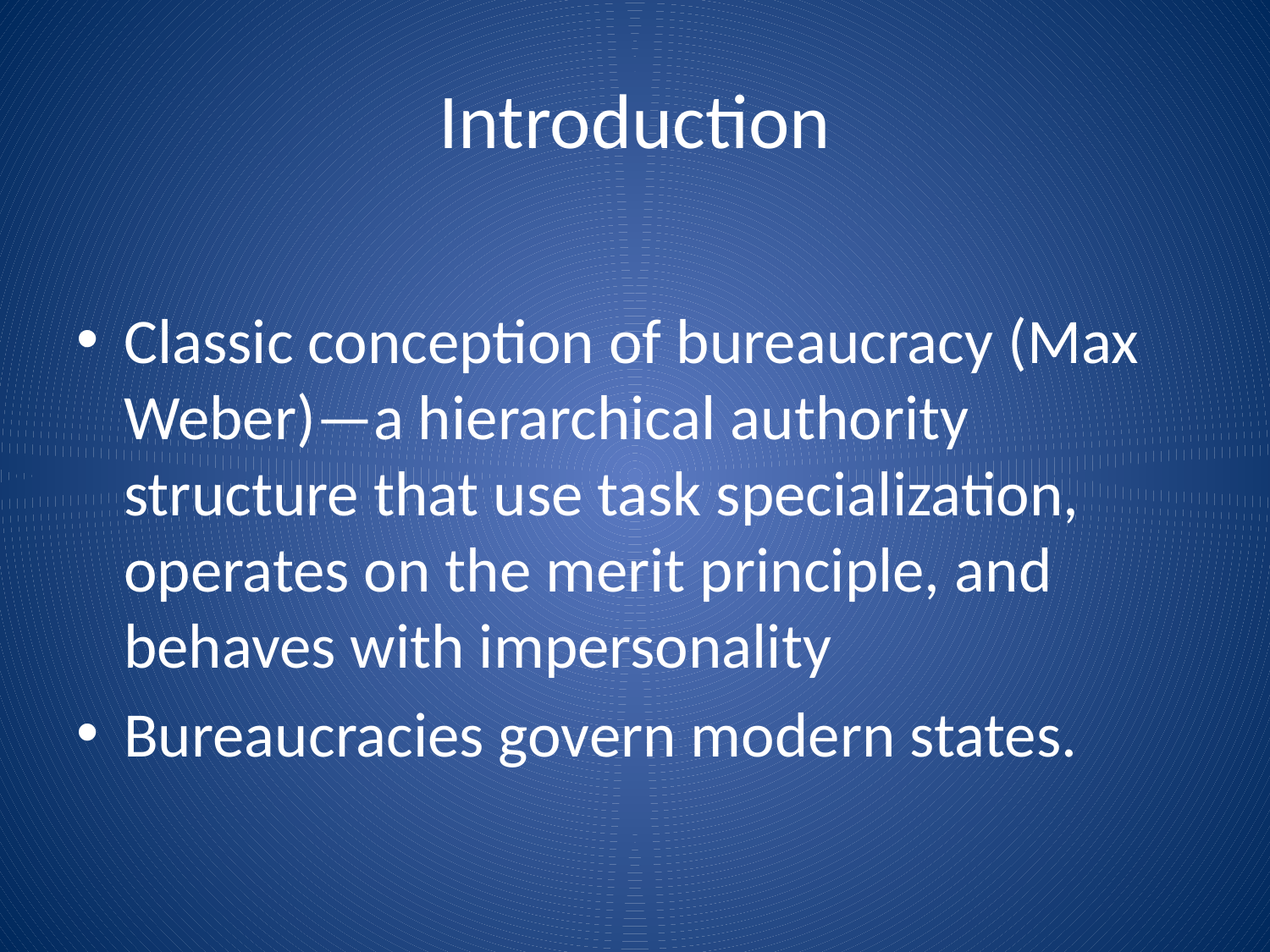

# Introduction

Classic conception of bureaucracy (Max Weber)—a hierarchical authority structure that use task specialization, operates on the merit principle, and behaves with impersonality
Bureaucracies govern modern states.